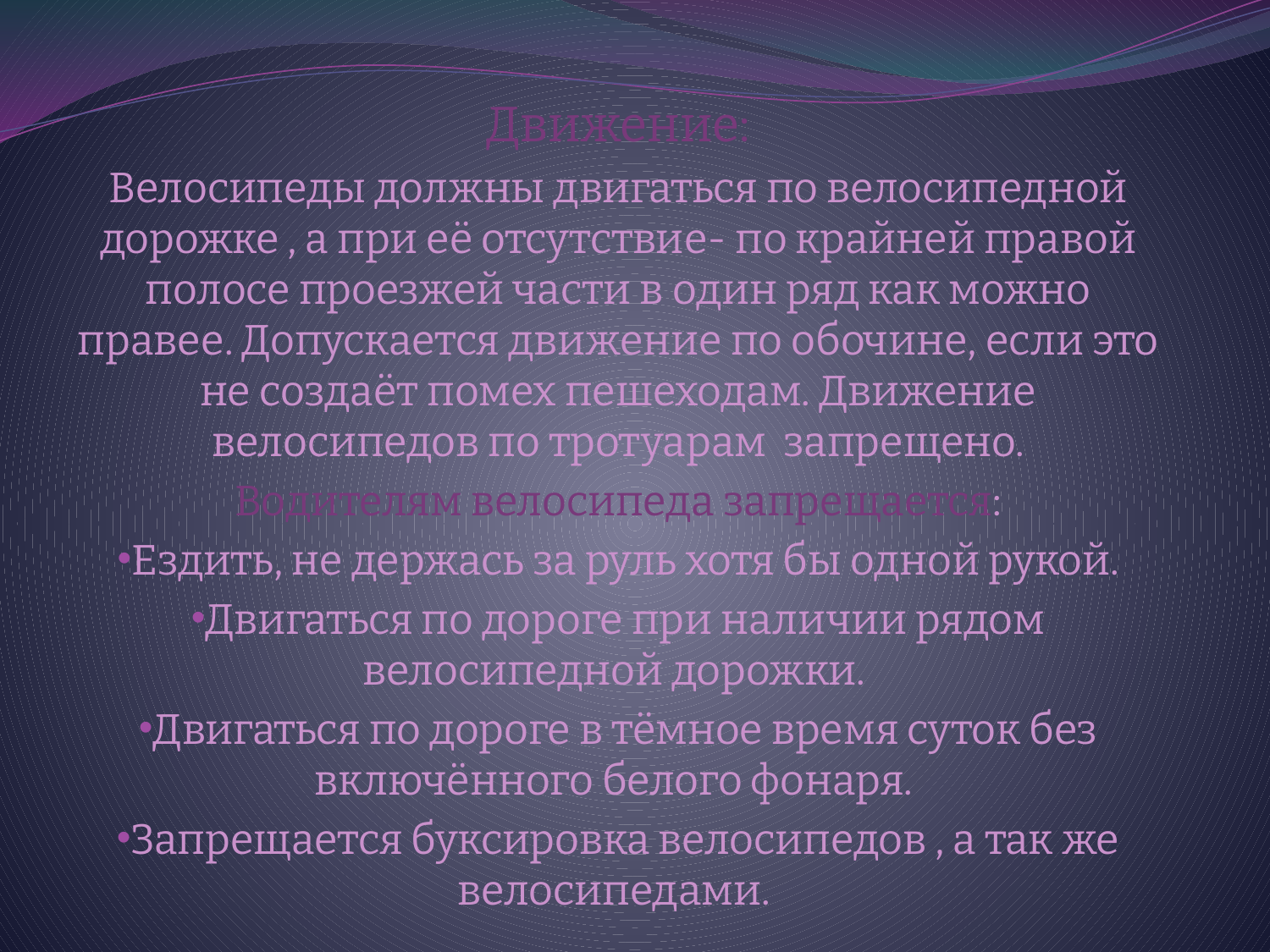

Движение:
Велосипеды должны двигаться по велосипедной дорожке , а при её отсутствие- по крайней правой полосе проезжей части в один ряд как можно правее. Допускается движение по обочине, если это не создаёт помех пешеходам. Движение велосипедов по тротуарам  запрещено.
Водителям велосипеда запрещается:
Ездить, не держась за руль хотя бы одной рукой.
Двигаться по дороге при наличии рядом велосипедной дорожки.
Двигаться по дороге в тёмное время суток без включённого белого фонаря.
Запрещается буксировка велосипедов , а так же велосипедами.
#